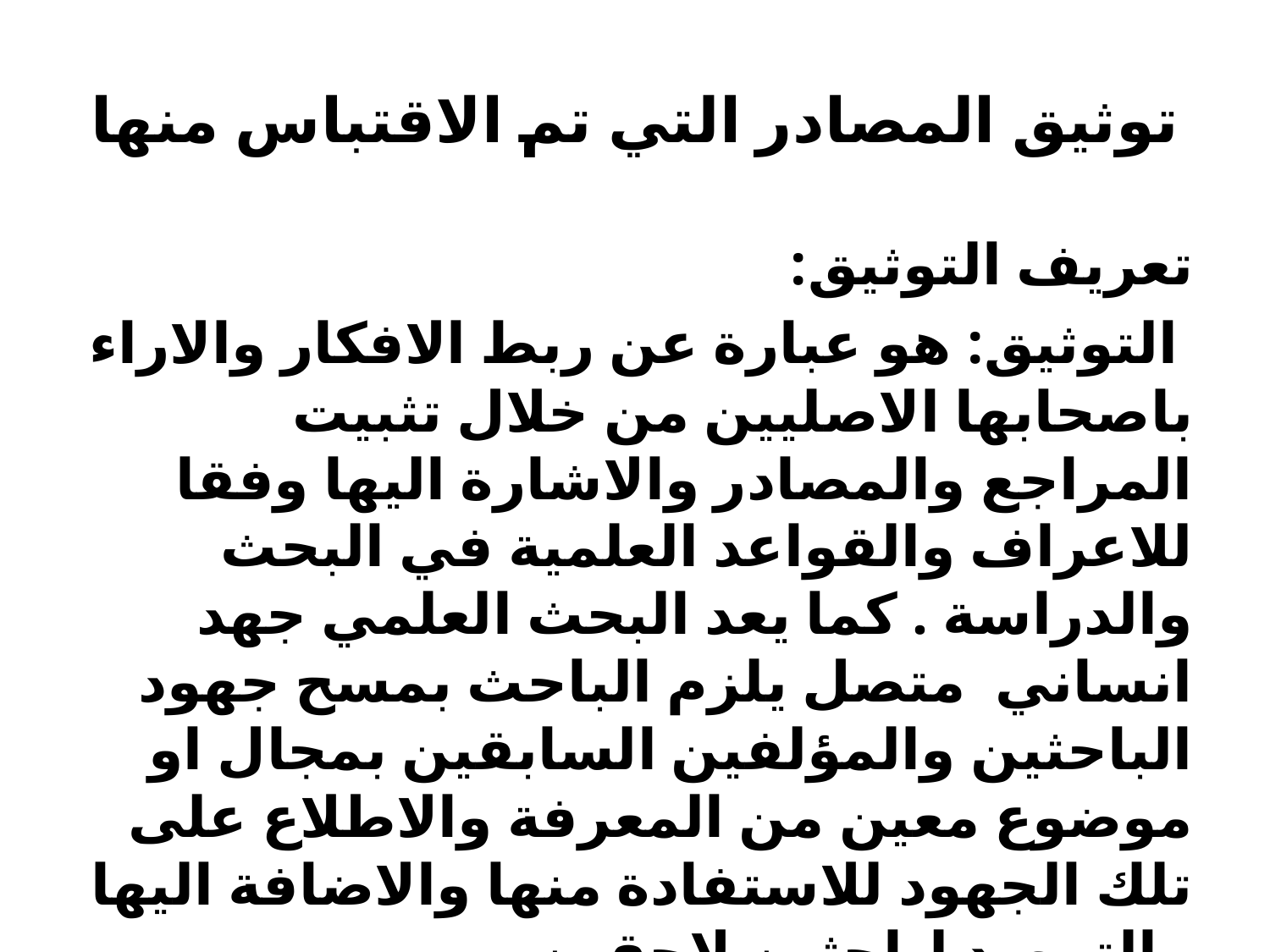

# توثيق المصادر التي تم الاقتباس منها
تعريف التوثيق:
 التوثيق: هو عبارة عن ربط الافكار والاراء باصحابها الاصليين من خلال تثبيت المراجع والمصادر والاشارة اليها وفقا للاعراف والقواعد العلمية في البحث والدراسة . كما يعد البحث العلمي جهد انساني  متصل يلزم الباحث بمسح جهود الباحثين والمؤلفين السابقين بمجال او موضوع معين من المعرفة والاطلاع على تلك الجهود للاستفادة منها والاضافة اليها والتمهيد لباحثين لاحقين .